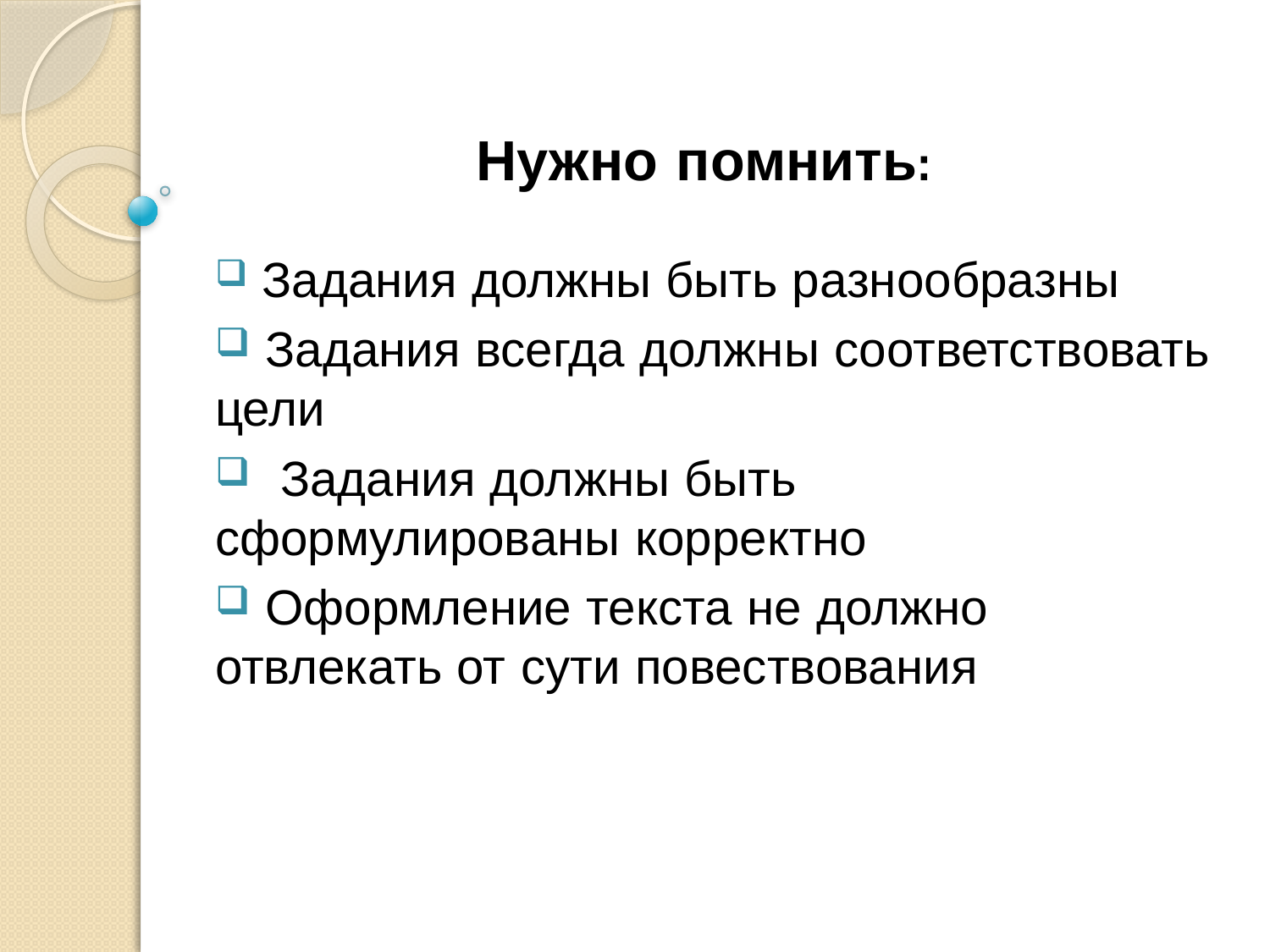

# Нужно помнить:
 Задания должны быть разнообразны
 Задания всегда должны соответствовать цели
  Задания должны быть сформулированы корректно
 Оформление текста не должно отвлекать от сути повествования